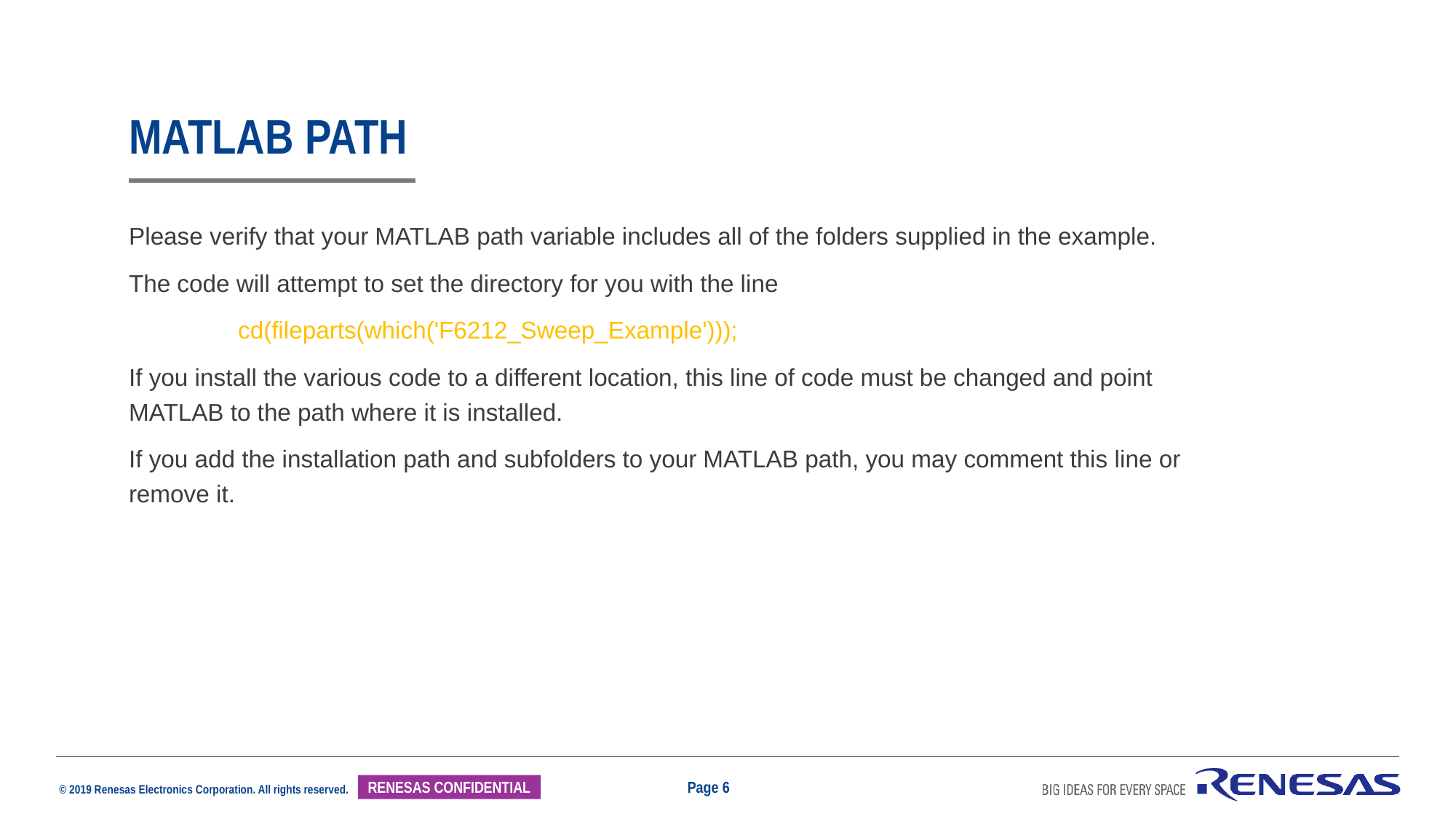

# MATLAB PATH
Please verify that your MATLAB path variable includes all of the folders supplied in the example.
The code will attempt to set the directory for you with the line
	cd(fileparts(which('F6212_Sweep_Example')));
If you install the various code to a different location, this line of code must be changed and point MATLAB to the path where it is installed.
If you add the installation path and subfolders to your MATLAB path, you may comment this line or remove it.

Page 6